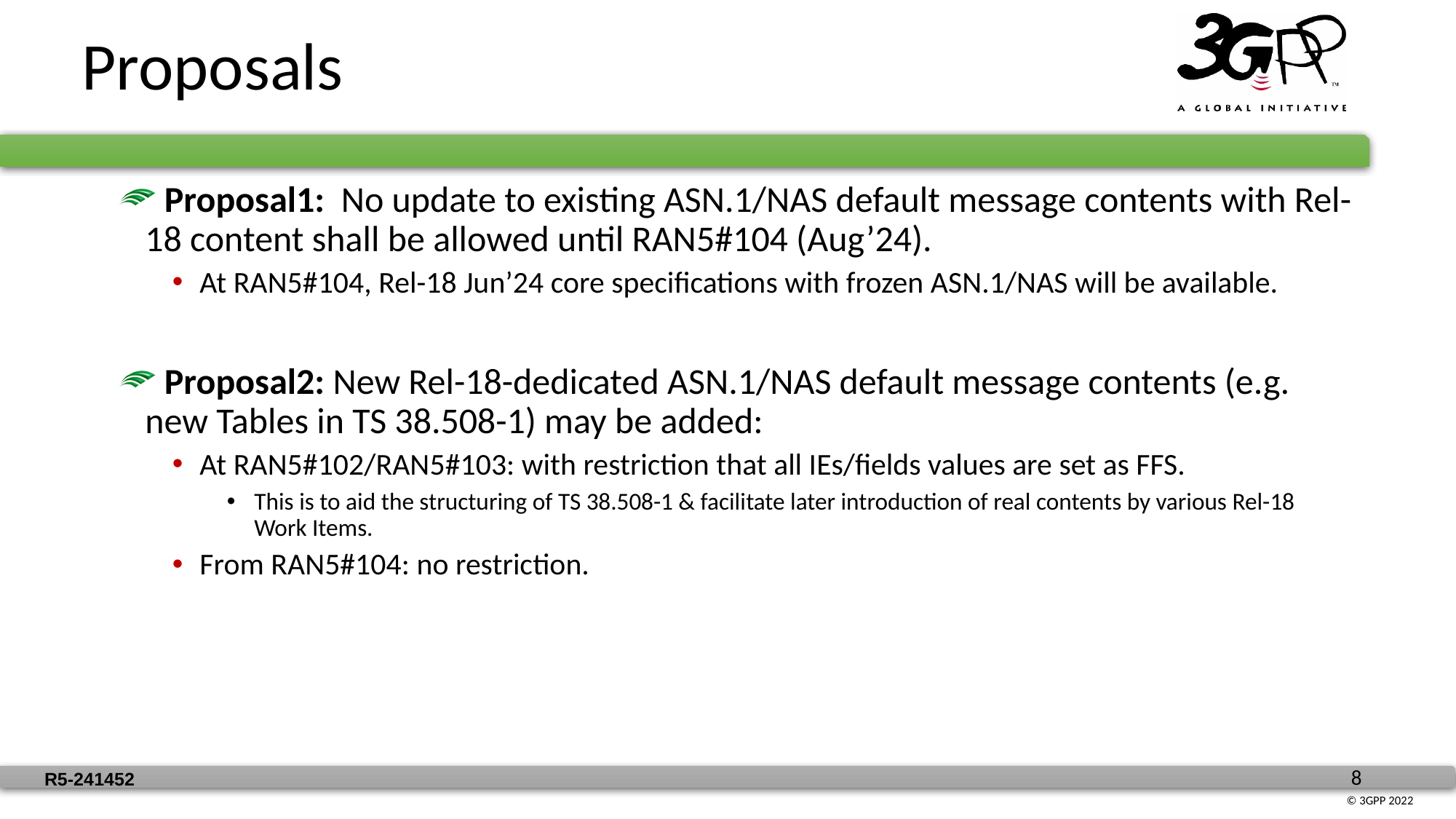

Proposals
 Proposal1:  No update to existing ASN.1/NAS default message contents with Rel-18 content shall be allowed until RAN5#104 (Aug’24).
At RAN5#104, Rel-18 Jun’24 core specifications with frozen ASN.1/NAS will be available.

 Proposal2: New Rel-18-dedicated ASN.1/NAS default message contents (e.g. new Tables in TS 38.508-1) may be added:
At RAN5#102/RAN5#103: with restriction that all IEs/fields values are set as FFS.
This is to aid the structuring of TS 38.508-1 & facilitate later introduction of real contents by various Rel-18 Work Items.
From RAN5#104: no restriction.